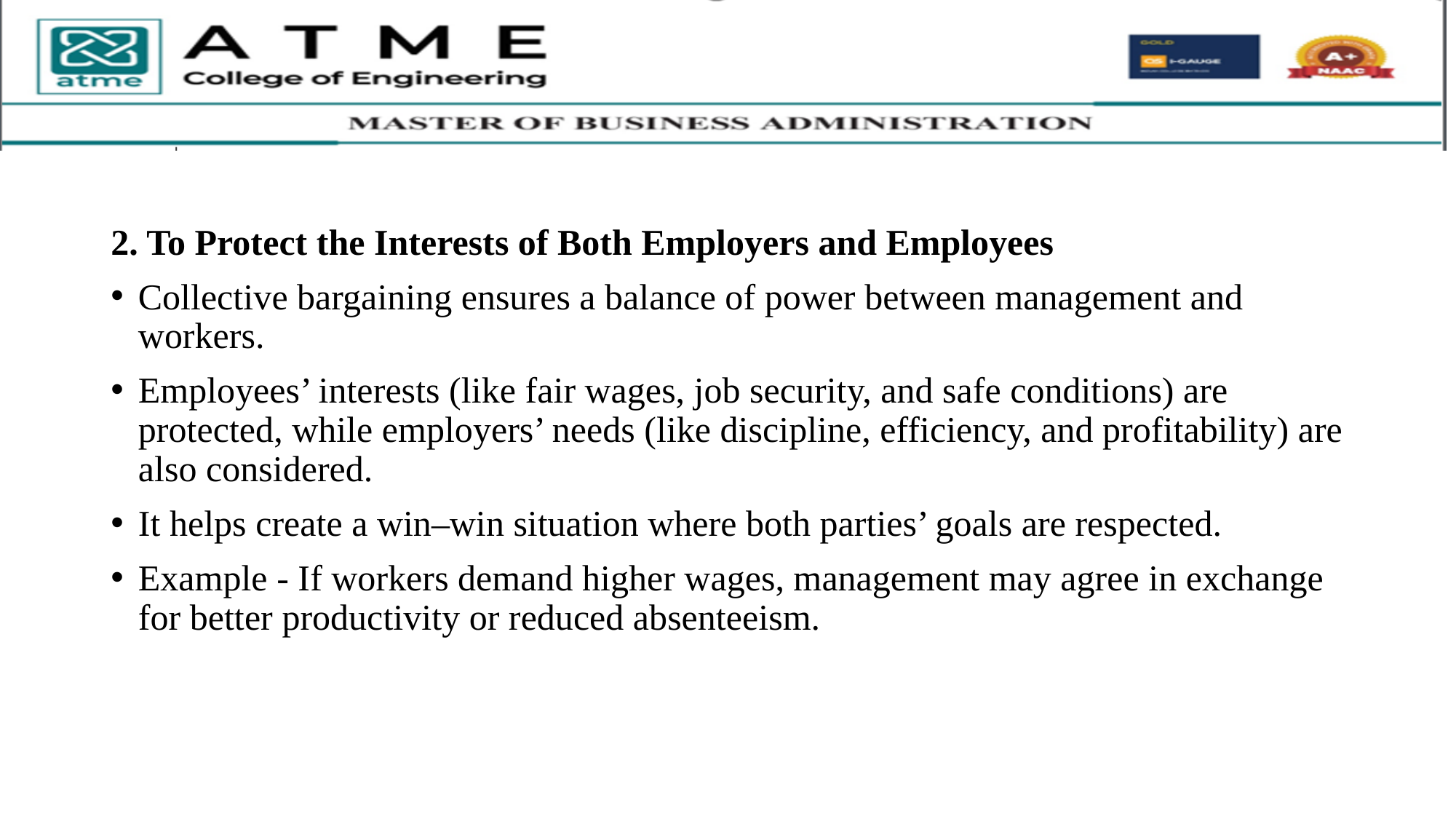

2. To Protect the Interests of Both Employers and Employees
Collective bargaining ensures a balance of power between management and workers.
Employees’ interests (like fair wages, job security, and safe conditions) are protected, while employers’ needs (like discipline, efficiency, and profitability) are also considered.
It helps create a win–win situation where both parties’ goals are respected.
Example - If workers demand higher wages, management may agree in exchange for better productivity or reduced absenteeism.